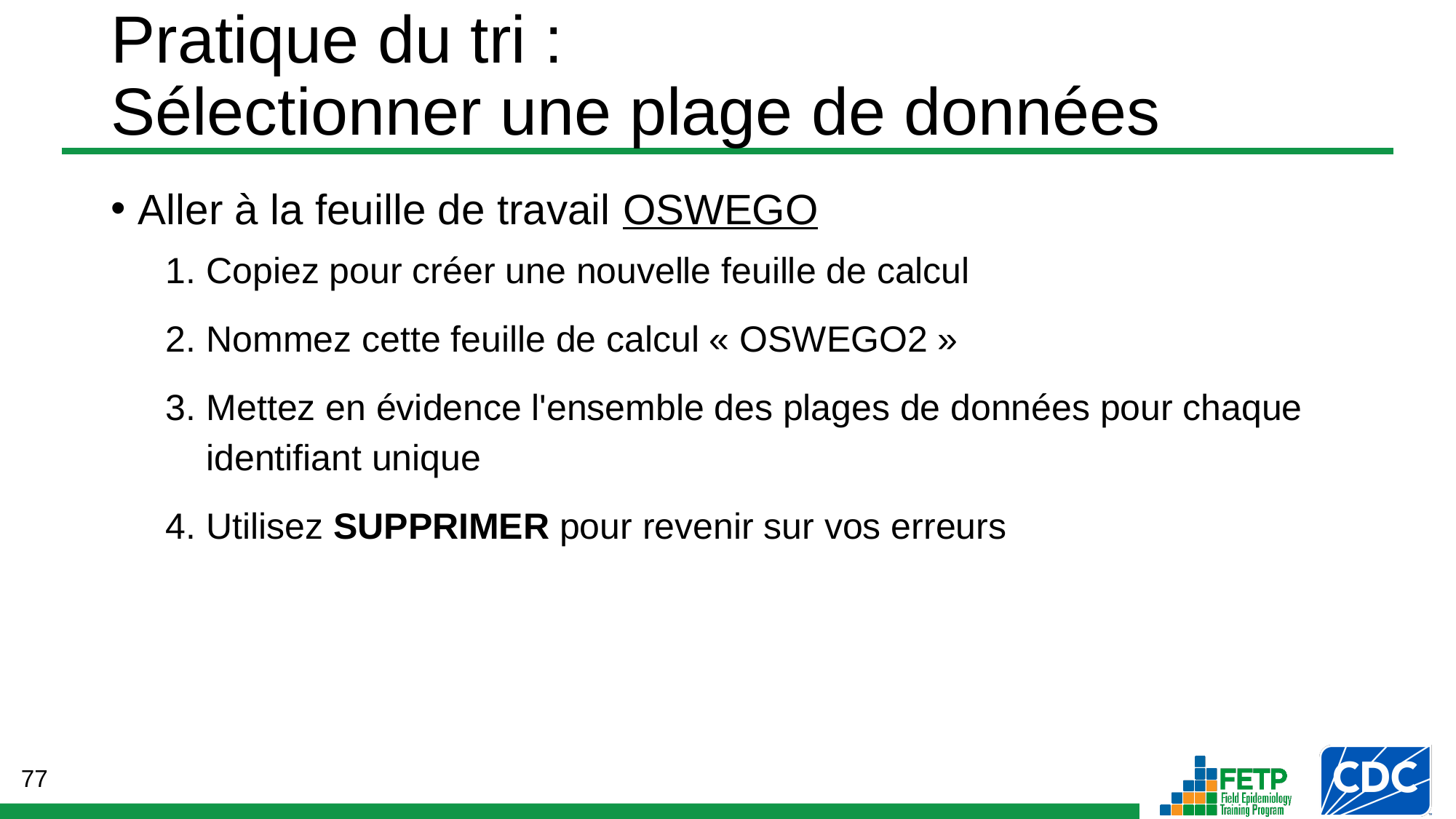

# Pratique du tri : Sélectionner une plage de données
Aller à la feuille de travail OSWEGO
Copiez pour créer une nouvelle feuille de calcul
Nommez cette feuille de calcul « OSWEGO2 »
Mettez en évidence l'ensemble des plages de données pour chaque identifiant unique
Utilisez SUPPRIMER pour revenir sur vos erreurs